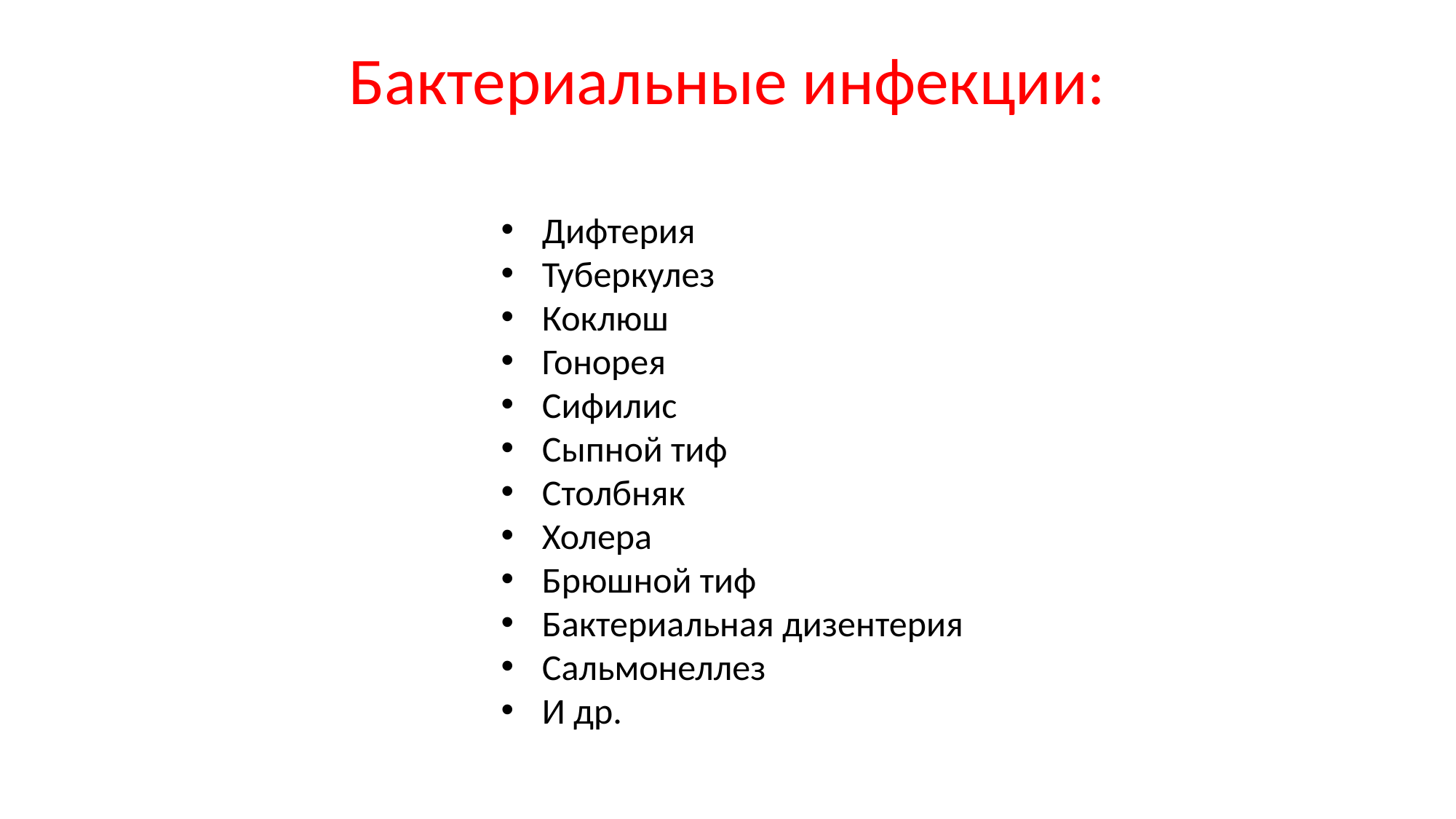

# Бактериальные инфекции:
Дифтерия
Туберкулез
Коклюш
Гонорея
Сифилис
Сыпной тиф
Столбняк
Холера
Брюшной тиф
Бактериальная дизентерия
Сальмонеллез
И др.